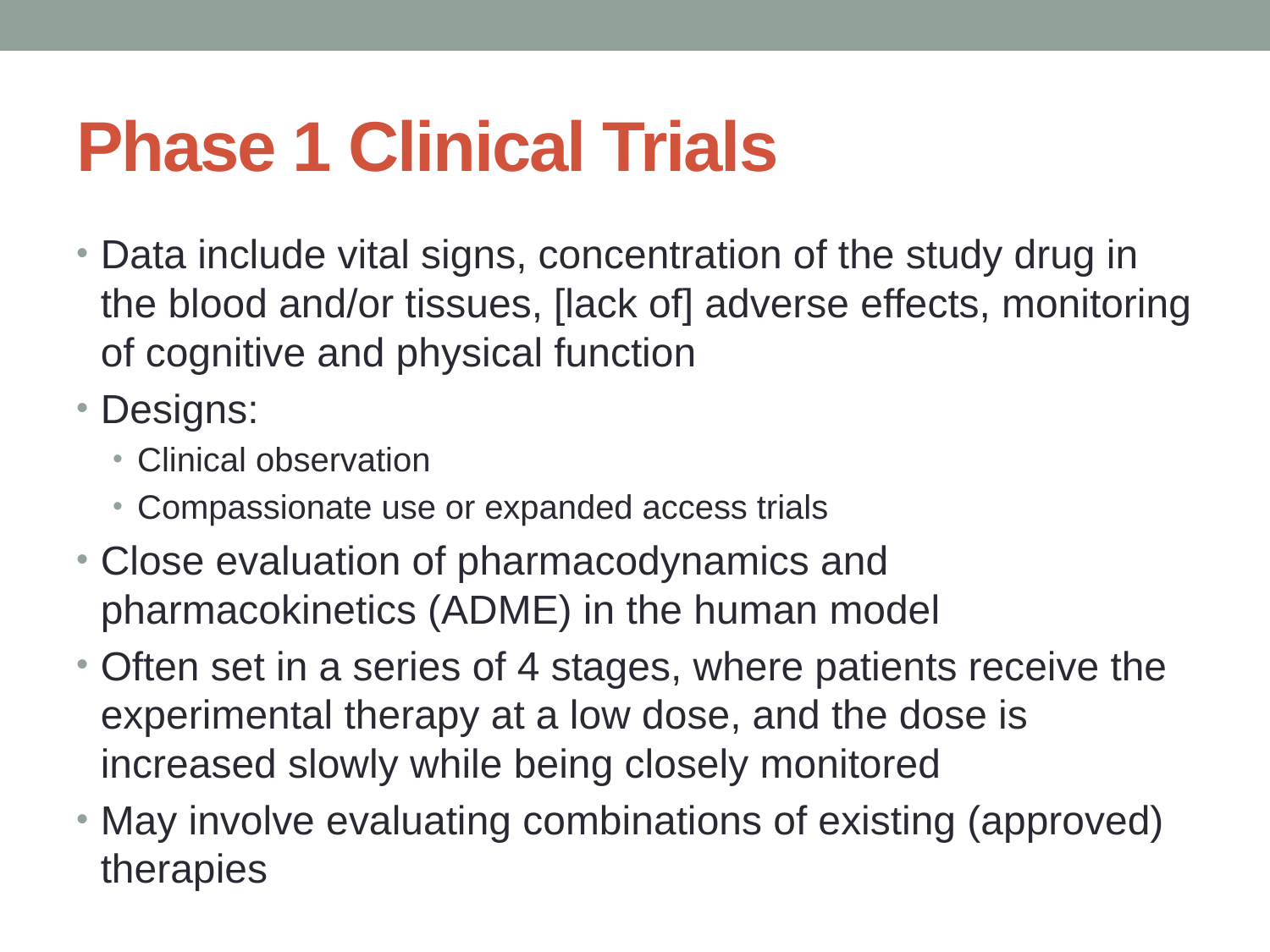

# Phase 1 Clinical Trials
Data include vital signs, concentration of the study drug in the blood and/or tissues, [lack of] adverse effects, monitoring of cognitive and physical function
Designs:
Clinical observation
Compassionate use or expanded access trials
Close evaluation of pharmacodynamics and pharmacokinetics (ADME) in the human model
Often set in a series of 4 stages, where patients receive the experimental therapy at a low dose, and the dose is increased slowly while being closely monitored
May involve evaluating combinations of existing (approved) therapies